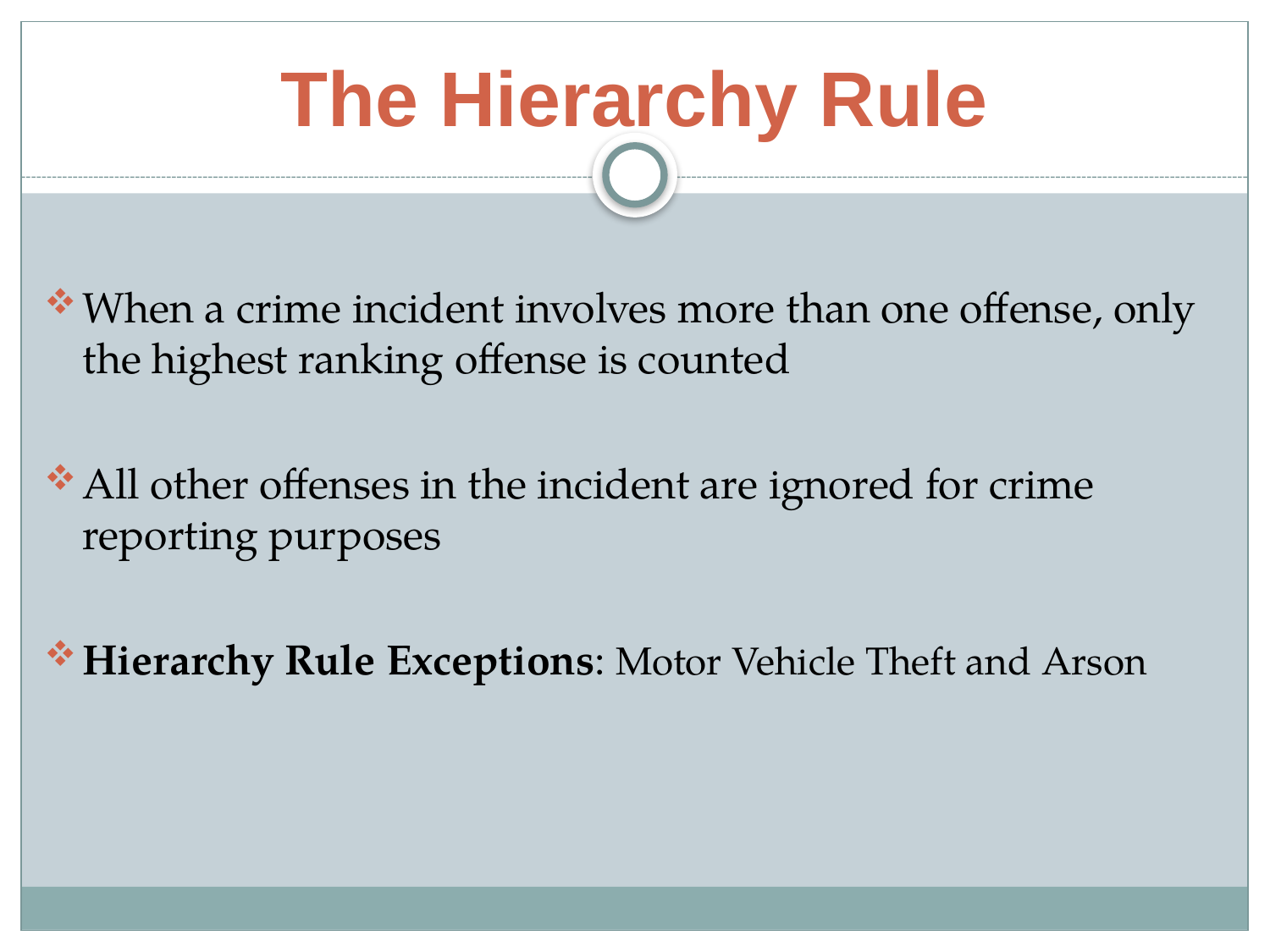

# The Hierarchy Rule

When a crime incident involves more than one offense, only the highest ranking offense is counted

All other offenses in the incident are ignored for crime reporting purposes

Hierarchy Rule Exceptions: Motor Vehicle Theft and Arson